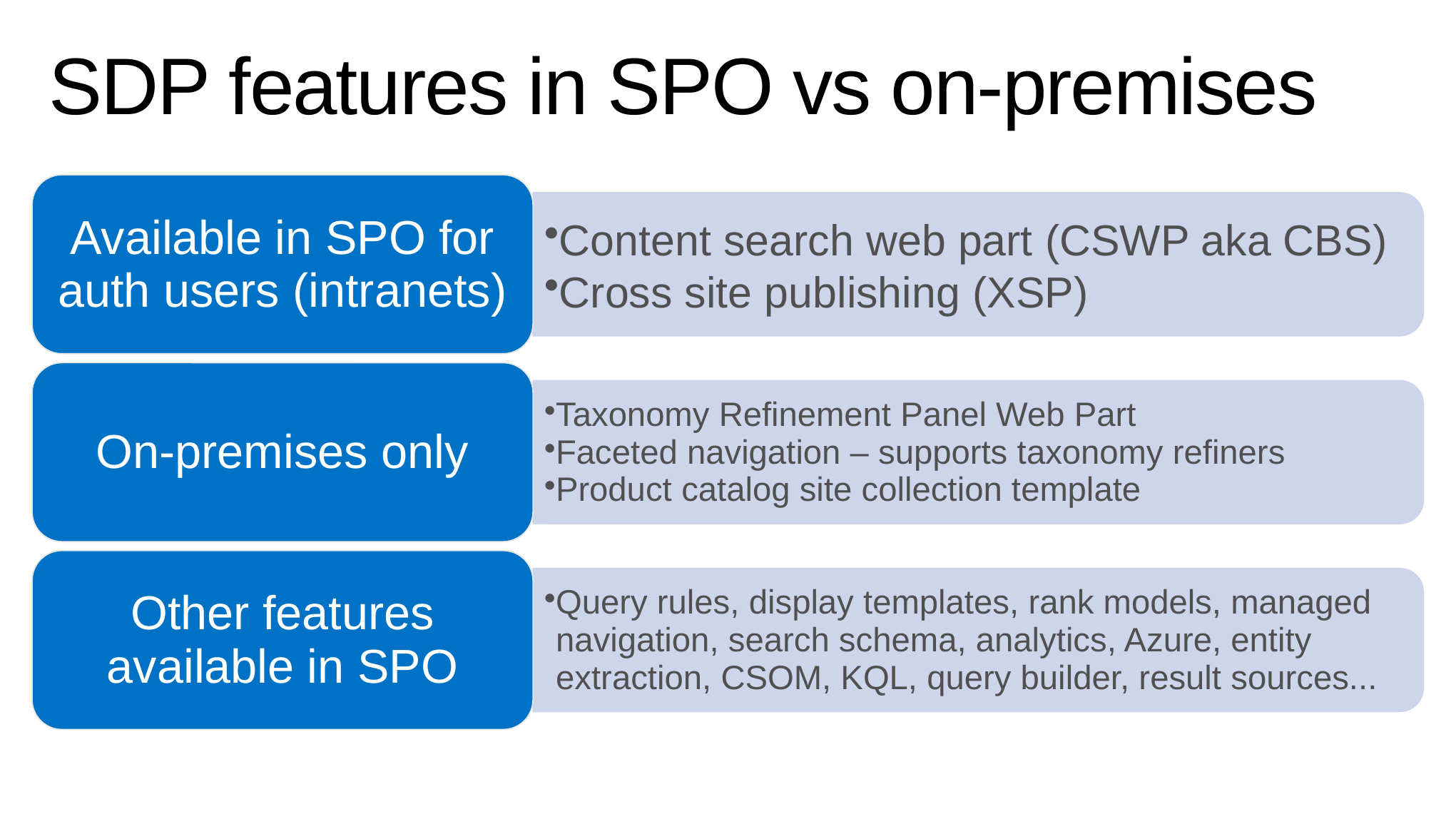

# SDP features in SPO vs on-premises
Content search web part (CSWP aka CBS)
Cross site publishing (XSP)
On-premises only
Taxonomy Refinement Panel Web Part
Faceted navigation – supports taxonomy refiners
Product catalog site collection template
Other features available in SPO
Query rules, display templates, rank models, managed navigation, search schema, analytics, Azure, entity extraction, CSOM, KQL, query builder, result sources...